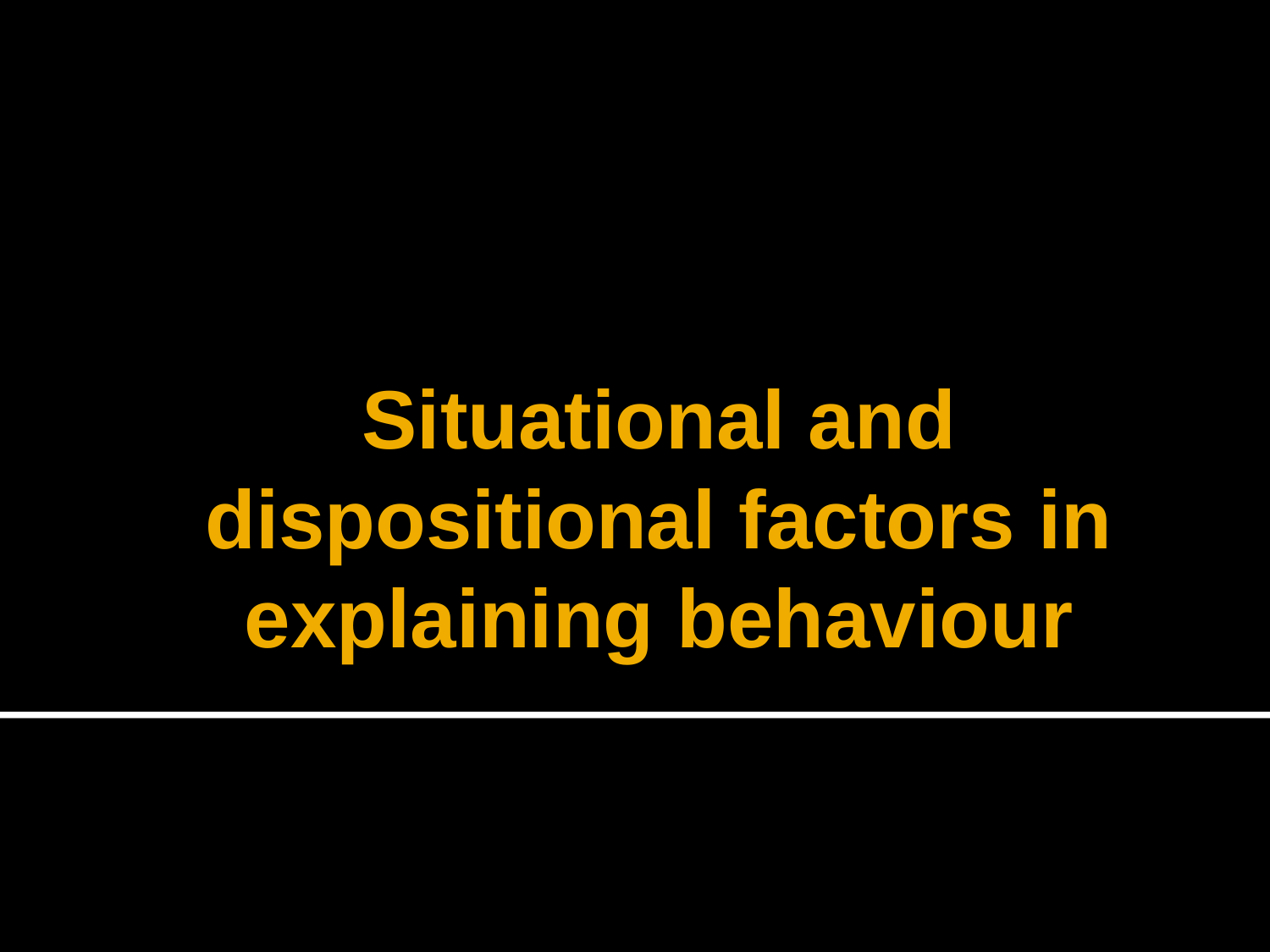

# Situational and dispositional factors in explaining behaviour